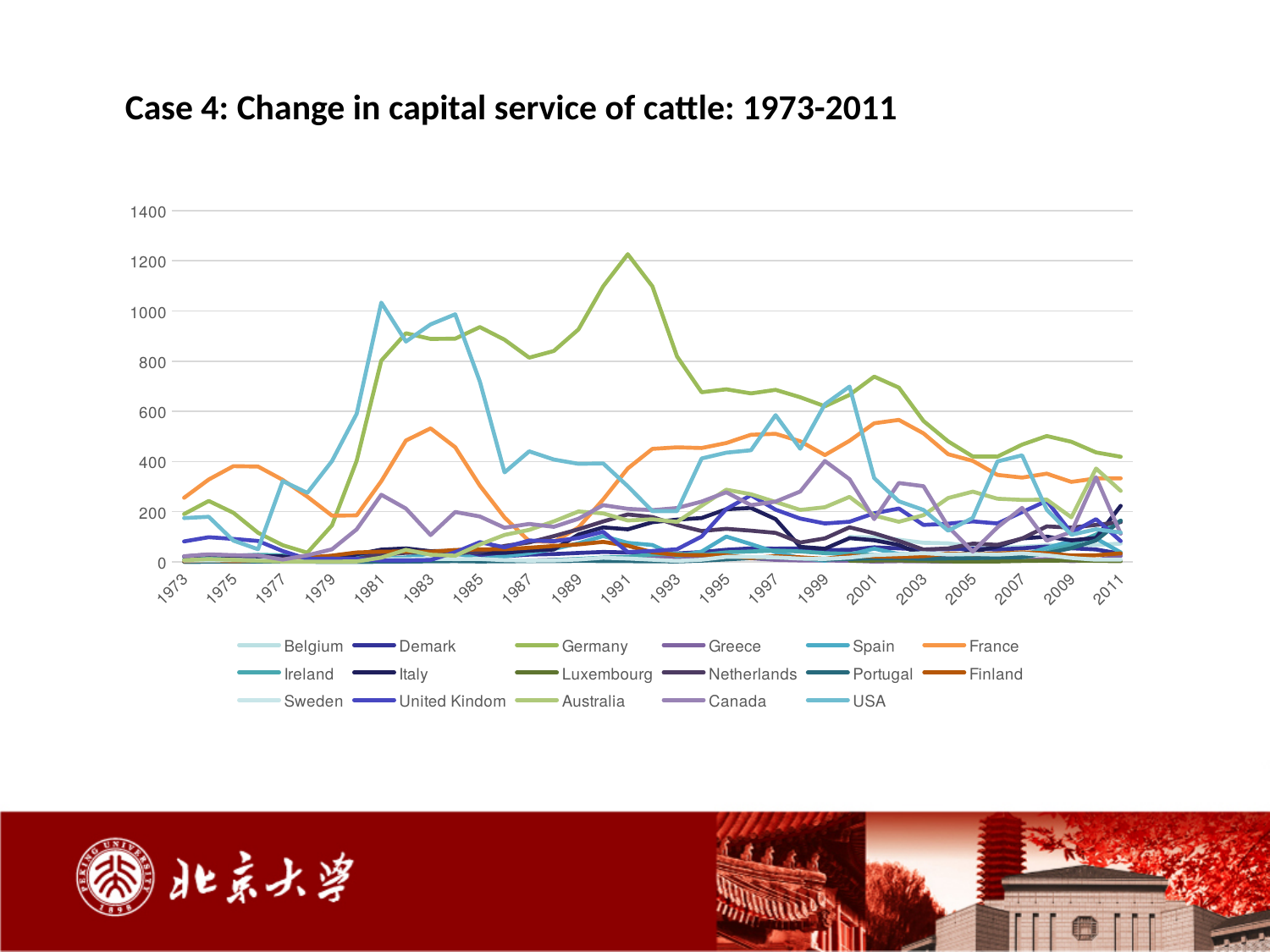

Case 4: Change in capital service of cattle: 1973-2011

### Chart

| Category | Belgium | Demark | Germany | Greece | Spain | France | Ireland | Italy | Luxembourg | Netherlands | Portugal | Finland | Sweden | United Kindom | Australia | Canada | USA |
|---|---|---|---|---|---|---|---|---|---|---|---|---|---|---|---|---|---|
| 1973 | None | 5.618744083962808 | 190.5414590020123 | 6.17217712806471 | 8.02514752924695 | 255.3422809625077 | 7.17069959549658 | 21.25007981472168 | None | 1.863820493761499 | 0.198276779210193 | 2.726391160548598 | 5.695020652546248 | 81.50712124374937 | 6.992107387314419 | 22.61015662766984 | 174.5393679668996 |
| 1974 | None | 8.307975387978564 | 242.7692366252596 | 6.49070135372592 | 11.25652062971495 | 328.2995834055428 | 16.55746043152354 | 29.26951505541821 | None | 7.400504234003479 | 0.226378694297747 | 6.339874476188076 | 5.754588251801961 | 98.37587533242584 | 11.09445679247476 | 30.01300363811881 | 179.6423060100046 |
| 1975 | None | 6.818416773763344 | 195.583248831544 | 5.832641269461583 | 6.27129690522492 | 381.4149060819096 | 24.23589771863931 | 23.58513517654782 | None | 6.548979672869722 | 0.229290302880355 | 2.885741646140159 | 6.614114631293559 | 91.568040601926 | 8.491173236289423 | 26.86661571521767 | 84.78033270715883 |
| 1976 | None | 2.939388430382893 | 116.0549531300531 | 2.350997625388151 | 6.368102617266934 | 379.8738170241571 | 28.3769083023423 | 22.013254778983 | None | 3.887151917232931 | 0.200356264696216 | 5.103285848703154 | 5.826383572008448 | 83.38176033913635 | 4.034013035993945 | 25.6319845263611 | 50.35341586244854 |
| 1977 | None | 1.162797130818798 | 66.47967274086456 | 1.720070973052285 | 6.10351848145205 | 326.8728452892714 | 26.11880304062622 | 21.54693459939069 | None | 2.192556439742777 | 0.288242880868795 | 9.6765637743107 | 4.443262631148742 | 43.08027716684525 | 1.775198555515237 | 9.307111448314215 | 321.9619505238197 |
| 1978 | None | 5.63277904521985 | 36.4590389093716 | 1.613958795897821 | 12.178657211832 | 259.7311231656005 | 16.72297555456296 | 10.94137796663868 | None | 1.735481869310878 | 0.291600484801307 | 17.56347164235657 | 3.147027028585078 | 11.55779105868967 | 1.117296143277217 | 26.11580566064631 | 275.2081984895196 |
| 1979 | None | 14.68832559617741 | 145.4651211060066 | 2.14776426573616 | 8.280658105567259 | 184.370851147397 | 13.65853934454077 | 6.064629535887116 | None | 2.53855317734954 | 0.159620223678475 | 24.90359241160872 | 2.44808458669996 | 13.26822398651127 | 1.00993107184122 | 49.99144080609244 | 401.7866136453762 |
| 1980 | None | 26.98977311415273 | 402.660841906591 | 4.695168234028721 | 19.4933611810063 | 185.396358567421 | 8.258383385687049 | 30.09496118839321 | None | 12.46480726957321 | 0.191989551423186 | 37.51723218422764 | 5.518004686811413 | 12.00773454095638 | 1.757426631872736 | 129.6203012616274 | 589.9628704458764 |
| 1981 | None | 34.4972462509578 | 802.3188080033407 | 8.34764307584937 | 12.75849433268171 | 321.5698914890975 | 10.99410881116953 | 48.87924159724476 | None | 28.131699479011 | 0.353257075986291 | 40.78201338070921 | 10.310895218139 | 5.46516672558529 | 17.08637898809166 | 267.5727668527373 | 1033.557629218516 |
| 1982 | None | 39.52507732582627 | 911.349533652165 | 9.544642720188083 | 17.72820266872838 | 483.8074720333353 | 10.96404200537156 | 53.69065323332512 | None | 36.19663725563444 | 1.068105941532393 | 41.2398749060997 | 11.30552714915566 | 5.604109306610953 | 48.18217357458864 | 212.4015714715516 | 878.4152515370581 |
| 1983 | None | 37.84131120323789 | 888.6669944953505 | 8.539216826528431 | 33.46584602029045 | 532.1626181191402 | 7.34612238159433 | 42.42240706262614 | None | 38.8160766059753 | 2.34166882823063 | 40.2906150530895 | 12.23434236963756 | 7.748444822253167 | 28.5288609777623 | 106.8390941656774 | 946.6947257195314 |
| 1984 | None | 31.64207458117849 | 889.729556306618 | 6.712934711256062 | 34.85168884943079 | 456.8547865226 | 8.598668039178142 | 43.98130484055211 | None | 34.81603589590362 | 2.95352368488002 | 47.56130159504248 | 11.06715111277288 | 38.52993856045508 | 24.51851441054695 | 198.772980880135 | 986.8817596894369 |
| 1985 | None | 25.0922757099766 | 935.902362900728 | 4.728378227024678 | 11.89587575546294 | 303.715090654695 | 8.110608952496861 | 36.48663987776118 | None | 39.40964998150395 | 1.776745920006361 | 49.5923780546016 | 11.6770892276675 | 78.60006767396685 | 69.4375560312832 | 181.0206735008032 | 718.2530661276925 |
| 1986 | None | 22.82273048505602 | 885.5518317569346 | 4.761610149584845 | 21.86100155802954 | 176.8870590611087 | 4.861120599420936 | 35.84092753896071 | None | 63.58630622975712 | 2.460947308352297 | 50.26097139284578 | 6.95521318436874 | 57.9167530550438 | 107.4389071702409 | 136.0873681740635 | 356.6001145547162 |
| 1987 | None | 28.96520773905004 | 813.9533556325161 | 5.68676168194774 | 34.62916974905147 | 82.83463109914022 | 3.931436597685564 | 44.79923144759991 | None | 77.27977535369197 | 3.066617817228922 | 56.42161279091065 | 5.094489804389195 | 85.16559034191155 | 127.5786342397834 | 151.3231911259211 | 440.7259145912386 |
| 1988 | None | 31.22204636631615 | 840.6896522176 | 7.804895306823166 | 51.0454482001497 | 79.48266953780458 | 7.266543256370346 | 49.48706343261853 | None | 102.7068749161876 | 2.982734675794723 | 63.26603145184274 | 5.926552926528965 | 82.33875110567762 | 161.4879406912422 | 139.7511515352524 | 407.6962204397468 |
| 1989 | None | 35.6135675925776 | 926.6646850187666 | 10.81870704711437 | 74.21317268467178 | 137.0307141999007 | 11.85019284225367 | 109.0889763376399 | None | 129.894023554671 | 3.926436015532964 | 69.63848900720727 | 9.44554931157533 | 95.30182734215848 | 200.7524661836864 | 172.0059330595573 | 390.8137139741272 |
| 1990 | None | 39.60770445082055 | 1098.159460867727 | 12.41606485399114 | 102.8459969450114 | 248.5351020942331 | 17.44110852795095 | 137.5445887217018 | None | 160.9682624791911 | 3.449674528380604 | 79.8207410933577 | 16.48995552447593 | 119.9216996263761 | 193.1977740078386 | 226.0919214300502 | 392.366040990676 |
| 1991 | None | 37.5926339937493 | 1226.227545295393 | 16.28893090728777 | 75.824054911358 | 372.2534156699043 | 20.28018270781858 | 129.7047299321903 | None | 189.0744925241409 | 2.960806794092367 | 64.4912570989711 | 13.52053826406237 | 39.36479856314758 | 164.9613712564266 | 211.3033160181674 | 301.4315912497792 |
| 1992 | None | 35.35883583744993 | 1098.261479058938 | 16.29994000191036 | 67.16936897338864 | 450.4809385938113 | 29.40522870422422 | 158.0718264172533 | None | 178.7790717158113 | 2.234045736558077 | 38.28117665527472 | 8.606255059048072 | 43.49448904102864 | 169.6992858557312 | 206.136034765311 | 202.1722746267497 |
| 1993 | None | 33.7335532160098 | 819.1740518983032 | 18.27371928094242 | 22.8490591318487 | 456.8207329600606 | 32.71456267153359 | 168.4313419531427 | None | 146.901091766879 | 1.651117045082489 | 27.81075047537142 | 3.820518275039441 | 50.32388491025905 | 159.4866791071772 | 214.5066050087306 | 202.0087158479986 |
| 1994 | None | 39.1559010984216 | 676.2515483958764 | 18.65057294710152 | 41.1555385150532 | 453.9598727243778 | 27.5380757939089 | 174.6518341673323 | None | 122.9737641103617 | 4.82768078981624 | 26.8337154104908 | 8.743320586958562 | 101.0326138190913 | 223.7580523999592 | 240.2156161571831 | 412.2064323325518 |
| 1995 | None | 48.387135033202 | 687.8982563456603 | 17.23134897883688 | 100.8808944409897 | 473.8546944675834 | 38.08366056337532 | 209.7520986216272 | None | 131.8094052116023 | 9.908269981353492 | 25.81355568915671 | 20.08964889876058 | 210.575029948825 | 287.6776209865658 | 277.5452655870987 | 435.4287382492558 |
| 1996 | None | 53.74658309966919 | 671.6202213449599 | 14.45426573059485 | 70.81463769699971 | 506.6919130789781 | 41.57393465273564 | 215.0087304234243 | None | 124.4476688297652 | 15.03532415866873 | 15.14124358188082 | 20.06018508303275 | 265.7170970305397 | 269.5195066920963 | 226.1804798425027 | 445.0575180212169 |
| 1997 | None | 52.6307877238872 | 685.7308091625592 | 8.090873098245797 | 38.66042073332731 | 510.5210808999494 | 44.98508424150835 | 170.2971329495375 | None | 115.6289604852925 | 18.06418139893415 | 22.89663444272006 | 18.08760981106098 | 207.999097913175 | 238.7411930549748 | 240.13811088429 | 584.984697207661 |
| 1998 | None | 53.57476412076439 | 656.1983608107256 | 5.867898829710895 | 15.60314127052921 | 480.7851982429015 | 41.42893888781222 | 60.02383692016508 | None | 77.24864962626172 | 14.46693114096804 | 18.23639808409592 | 13.02605624710517 | 172.5573411362178 | 206.9355936239738 | 280.5182695067925 | 450.942776656352 |
| 1999 | None | 47.02737741282424 | 620.2827046004764 | 5.780928953645469 | 4.597655918074484 | 425.6639028049678 | 34.68434485726777 | 52.38554239875526 | None | 93.71578052624528 | 9.15345176980625 | 12.27285871190164 | 11.6432376808001 | 153.1422009703194 | 217.7058410653214 | 401.9766996376653 | 628.5000836493455 |
| 2000 | 99.4771595762393 | 48.04595238181953 | 665.7239626051677 | 4.43239346414116 | 29.03852869658282 | 482.7562295946468 | 31.99488914043997 | 94.64396997182315 | 5.21048948000581 | 137.6753556331917 | 11.56152294403064 | 24.4020736878761 | 17.29127575307988 | 159.9418646083238 | 258.9233016345937 | 329.4787091123089 | 698.8248139891708 |
| 2001 | 97.42858745863211 | 58.14510781819301 | 738.4672513517434 | 1.29747579039302 | 52.59307472449313 | 552.5096264068953 | 27.33189702820581 | 86.11295097422168 | 5.272818170978975 | 113.8927292002185 | 14.21806002319577 | 22.03905358140404 | 27.25806246005235 | 193.6312963299243 | 185.0054767934722 | 170.3111897400272 | 333.7718232825702 |
| 2002 | 88.2454286781152 | 53.93955266220757 | 694.676468736833 | 2.981243540615538 | 31.17319877574436 | 566.0925532027461 | 19.32518190856312 | 67.52556984073195 | 5.720042011258323 | 83.79054050983177 | 14.70873459381958 | 19.98762458175385 | 30.72339521754633 | 212.6607505799911 | 159.8955540259126 | 314.277893137899 | 241.4182723833765 |
| 2003 | 76.13862312294297 | 49.29365141766134 | 561.758984277368 | 1.997799431585287 | 32.02333436316545 | 512.2617667984229 | 19.29522870991231 | 26.65174198012695 | 3.961921890937002 | 48.94627178302004 | 11.9676760905381 | 22.52555827697388 | 34.81809370994564 | 147.2865697111509 | 186.0759837919761 | 301.6129190862786 | 206.9187513535347 |
| 2004 | 73.9679196253468 | 50.73671607012768 | 480.5319847768706 | 1.540651910384438 | 6.085569407911595 | 428.9925315355605 | 21.06343536934495 | 24.76534023785288 | 2.181021274812923 | 53.6475757598652 | 13.7995625748841 | 33.60286277776287 | 29.09509718043293 | 152.1484433262488 | 254.390216604956 | 140.3036419722818 | 124.2123819815456 |
| 2005 | 62.14589670907704 | 52.82354088631178 | 419.9007844507052 | 3.324262869354428 | 9.68436993609016 | 402.5182371499412 | 22.38376950303746 | 39.83928173516615 | 1.001545067631227 | 72.76252475006243 | 14.8367056381063 | 30.41814544812075 | 31.31075199215417 | 161.493211746005 | 279.8187847780226 | 40.80695680816867 | 175.3243651957764 |
| 2006 | 56.53882418081993 | 49.35735985284613 | 419.5517670224704 | 4.552923001147469 | 13.36373904264763 | 346.627935649345 | 19.86242173522292 | 61.27932816406178 | 1.719353673278698 | 67.72087898209352 | 16.85081638454745 | 33.2893974496039 | 28.89252529822147 | 153.0362626581047 | 251.6777600242493 | 137.7367808162712 | 400.3930089144325 |
| 2007 | 60.04923875057622 | 54.139691582842 | 467.4700999326695 | 7.710129428835145 | 26.65668717964434 | 335.7802896013561 | 15.79534626948563 | 93.38799143831123 | 3.695657770018823 | 92.9457842022605 | 18.89291735872908 | 38.10220480935574 | 34.11345116724374 | 198.277542452213 | 247.0318348718908 | 215.2694325730629 | 424.7468569185472 |
| 2008 | 65.93613531586767 | 61.31274066360537 | 501.8004937650923 | 11.10621837744318 | 55.75910591345294 | 351.5635324437015 | 39.19428414843886 | 100.5515012560056 | 4.83935568080263 | 141.5489277809868 | 34.5692194228682 | 34.11930329036044 | 26.44493759572942 | 243.2070437398894 | 248.1215780898941 | 84.24981552156086 | 207.955814623358 |
| 2009 | 66.38171727143305 | 54.33801815312218 | 478.8041545562352 | 2.823868836280337 | 83.18342497750511 | 318.7077611490921 | 68.16930103293267 | 85.69858101595636 | 5.629578118413073 | 136.217306704642 | 54.71887868222316 | 25.42599827017654 | 15.71301330557432 | 115.6664254149847 | 177.493503126785 | 119.4618741380524 | 108.1531635128049 |
| 2010 | 67.48449607904077 | 49.52141273452453 | 436.4443535391153 | 7.031247290390897 | 93.39560107230434 | 332.6264239860769 | 108.8864085692014 | 95.4594742880493 | 4.317149520430815 | 147.4490357424517 | 85.47604737010354 | 26.3267051636691 | 8.62204697702592 | 170.2312573467196 | 372.1959884142632 | 337.3276666205966 | 129.875719302887 |
| 2011 | 73.03373519771583 | 32.36701720053373 | 418.9308215697341 | 23.68032947757872 | 37.7375519357664 | 332.8633152686355 | 164.6583330085364 | 223.2777521358638 | 2.790170854698677 | 158.137647736122 | 164.0698470708064 | 33.95863178087205 | 8.799854041678943 | 82.9169198840585 | 283.1602198989673 | 112.0924535065395 | 117.012815764937 |